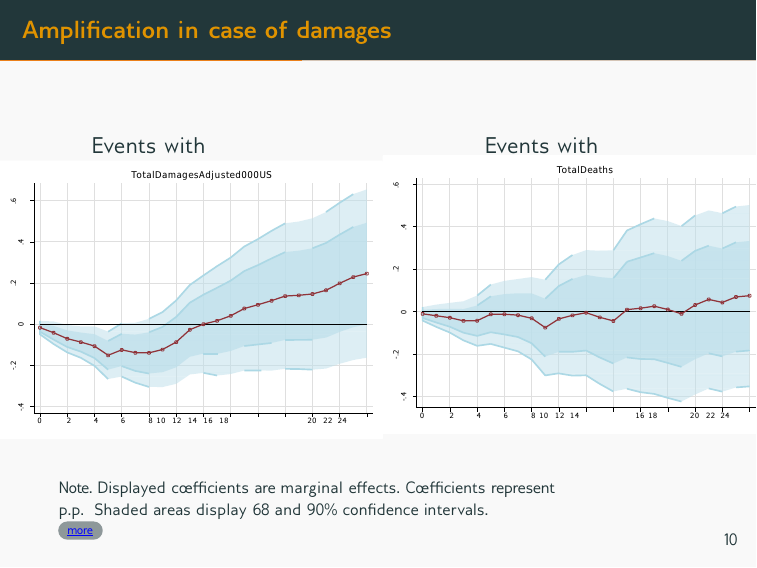

# Amplification in case of damages

Events with damages
Events with deaths

TotalDeaths
TotalDamagesAdjusted000US

.6

.6

.4

.4

.2

.2

0

0

-.2

-.2

-.4

-.4

0	2	4	6	8 10 12 14
16 18
20 22 24

0	2	4	6	8 10 12  14  16  18
20 22 24

Note. Displayed coefficients are marginal effects. Coefficients represent p.p.  Shaded areas display 68 and 90% confidence intervals.
more

10